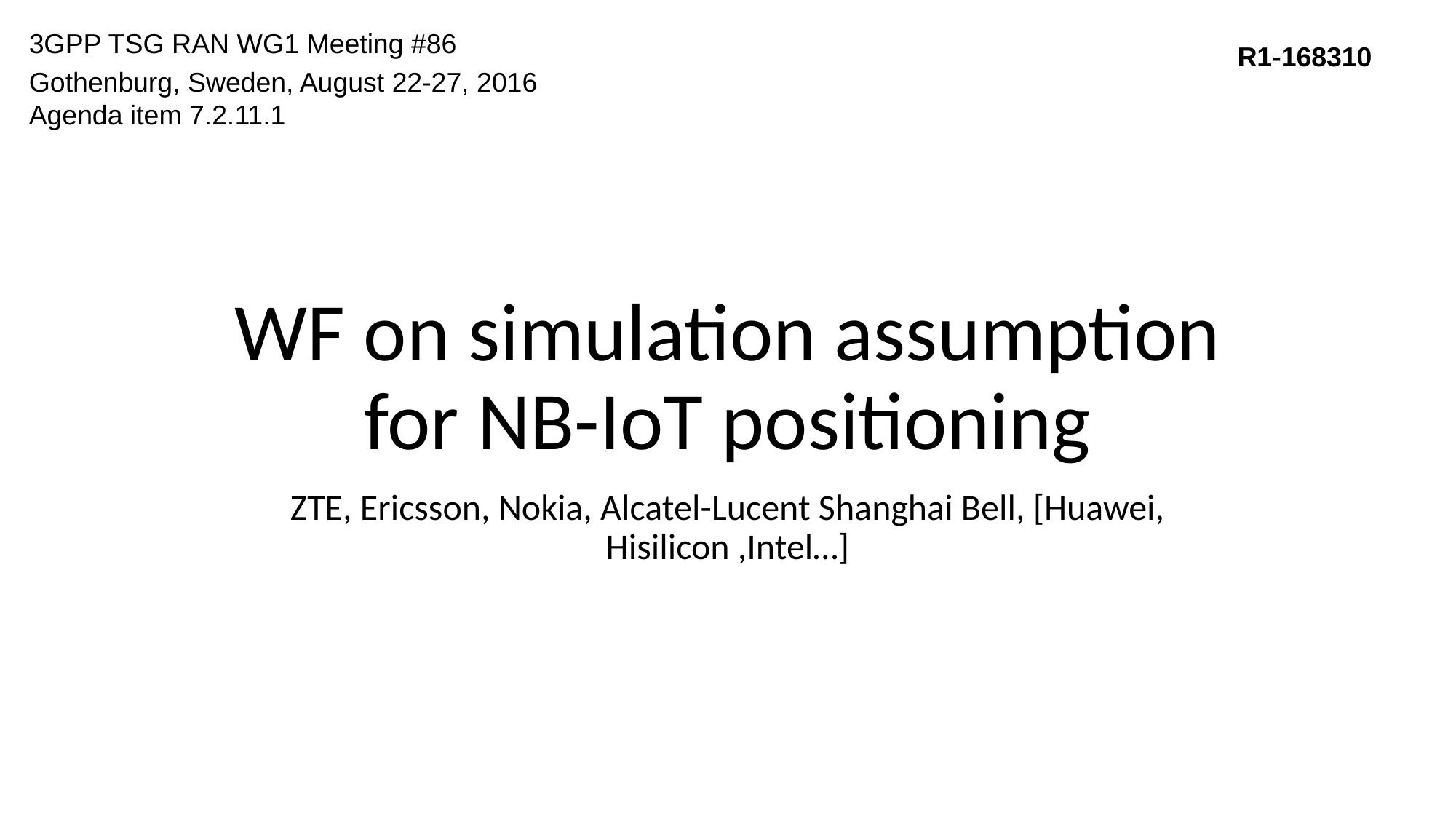

3GPP TSG RAN WG1 Meeting #86
Gothenburg, Sweden, August 22-27, 2016
Agenda item 7.2.11.1
R1-168310
# WF on simulation assumption for NB-IoT positioning
ZTE, Ericsson, Nokia, Alcatel-Lucent Shanghai Bell, [Huawei, Hisilicon ,Intel…]